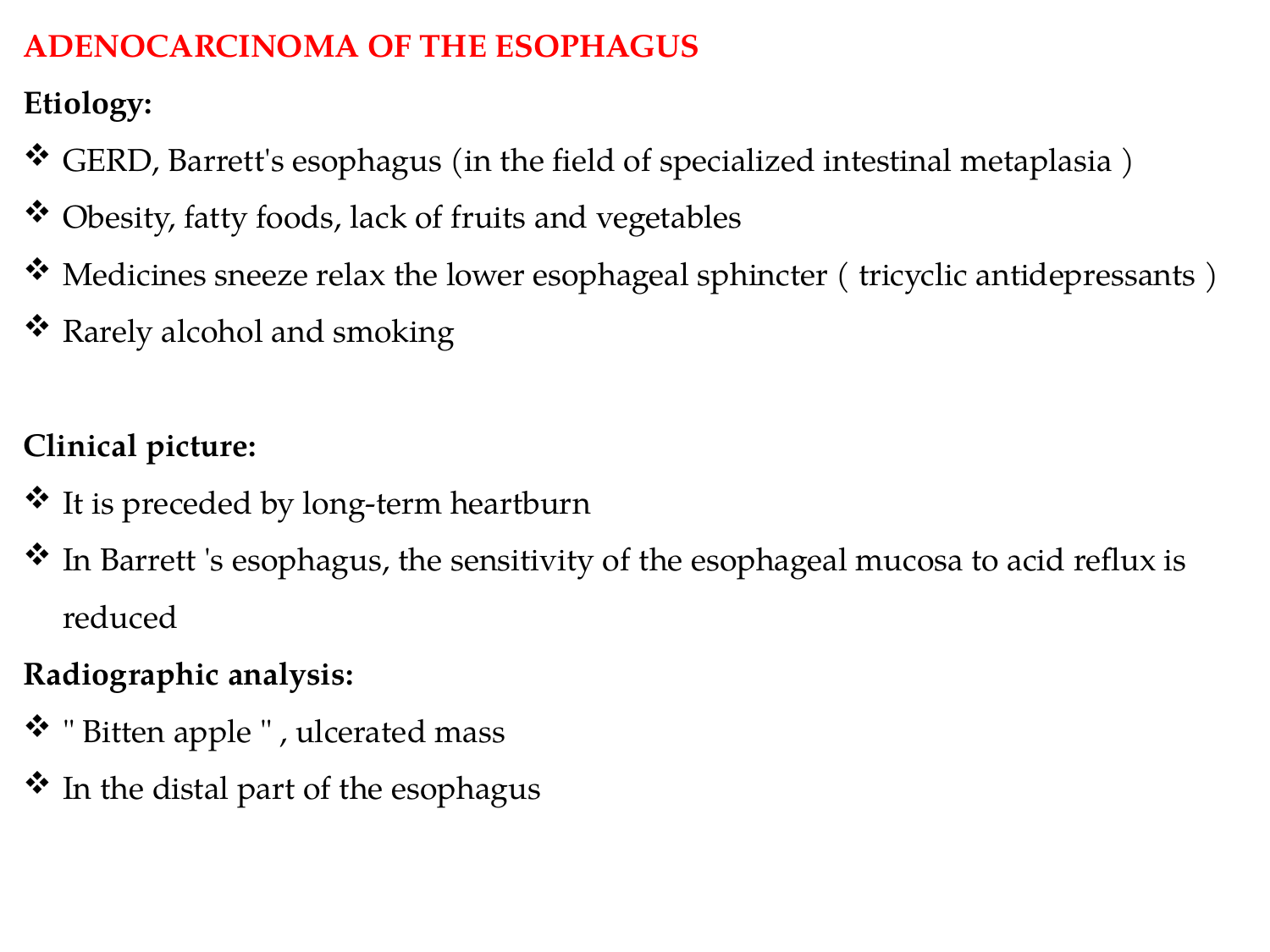

ADENOCARCINOMA OF THE ESOPHAGUS
Etiology:
GERD, Barrett's esophagus (in the field of specialized intestinal metaplasia )
Obesity, fatty foods, lack of fruits and vegetables
Medicines sneeze relax the lower esophageal sphincter ( tricyclic antidepressants )
Rarely alcohol and smoking

Clinical picture:
It is preceded by long-term heartburn
In Barrett 's esophagus, the sensitivity of the esophageal mucosa to acid reflux is reduced
Radiographic analysis:
" Bitten apple " , ulcerated mass
In the distal part of the esophagus